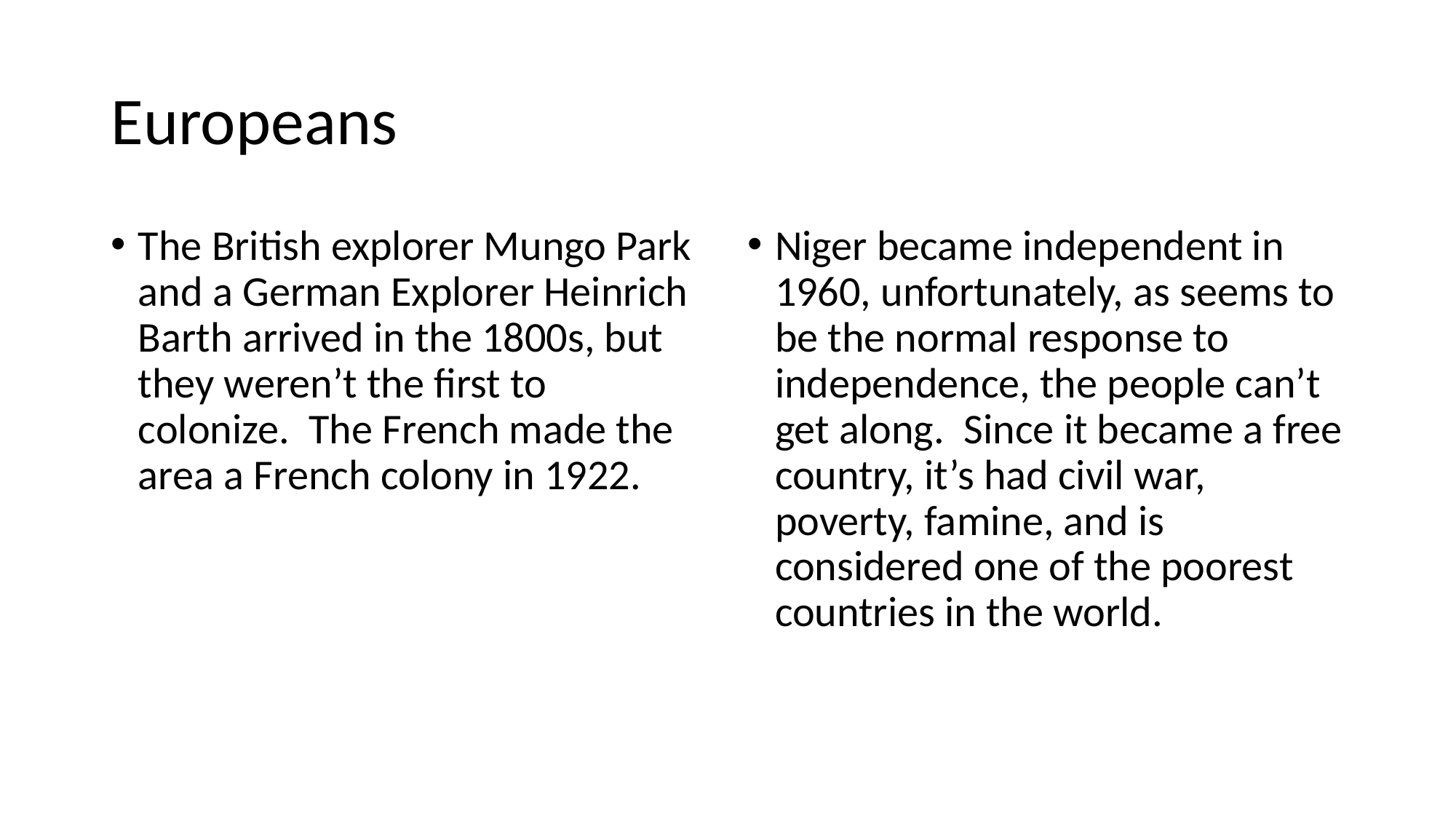

# Europeans
The British explorer Mungo Park and a German Explorer Heinrich Barth arrived in the 1800s, but they weren’t the first to colonize.  The French made the area a French colony in 1922.

Niger became independent in 1960, unfortunately, as seems to be the normal response to independence, the people can’t get along.  Since it became a free country, it’s had civil war, poverty, famine, and is considered one of the poorest countries in the world.